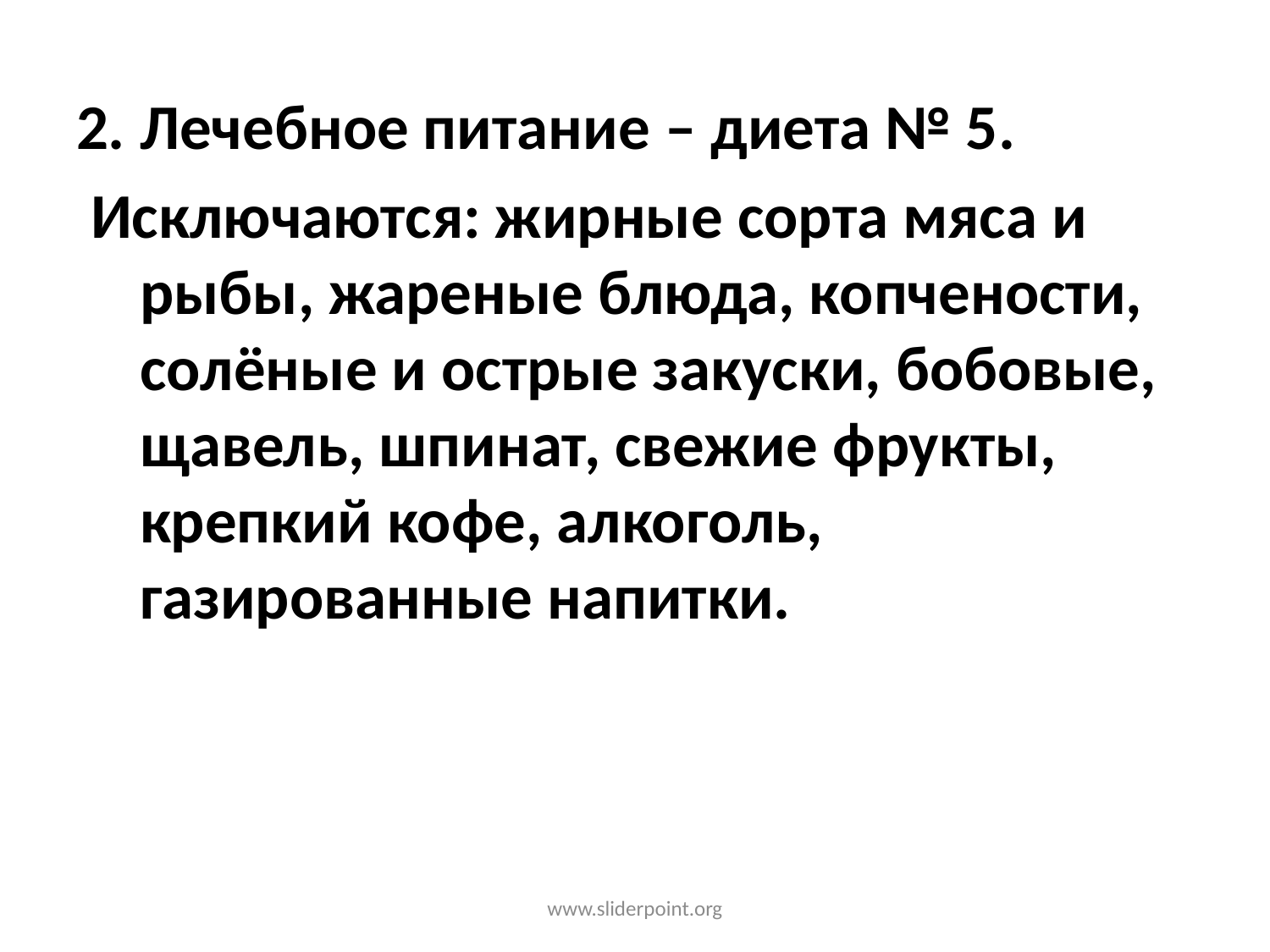

2. Лечебное питание – диета № 5.
 Исключаются: жирные сорта мяса и рыбы, жареные блюда, копчености,  солёные и острые закуски, бобовые, щавель, шпинат, свежие фрукты, крепкий кофе, алкоголь, газированные напитки.

www.sliderpoint.org